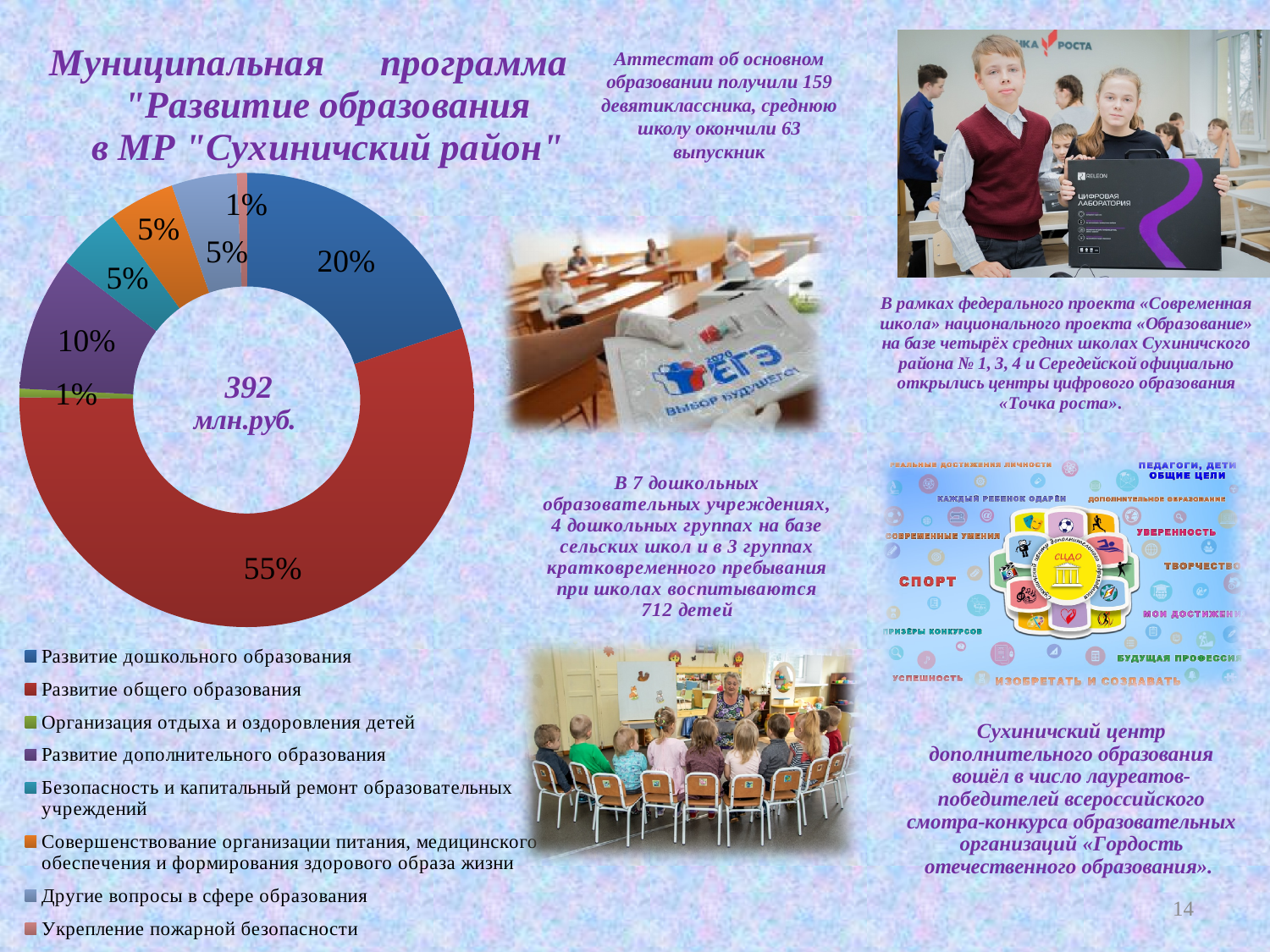

### Chart: Муниципальная      программа
 "Развитие образования
в МР "Сухиничский район"

| Category | Муниципальная программа "Развитие образования в МР "Сухиничский район" |
|---|---|
| Развитие дошкольного образования | 77.9 |
| Развитие общего образования | 216.7 |
| Организация отдыха и оздоровления детей | 2.4 |
| Развитие дополнительного образования | 37.6 |
| Безопасность и капитальный ремонт образовательных учреждений | 17.9 |
| Совершенствование организации питания, медицинского обеспечения и формирования здорового образа жизни | 18.4 |
| Другие вопросы в сфере образования | 18.2 |
| Укрепление пожарной безопасности | 2.7 |
Аттестат об основном образовании получили 159 девятиклассника, среднюю школу окончили 63 выпускник
14